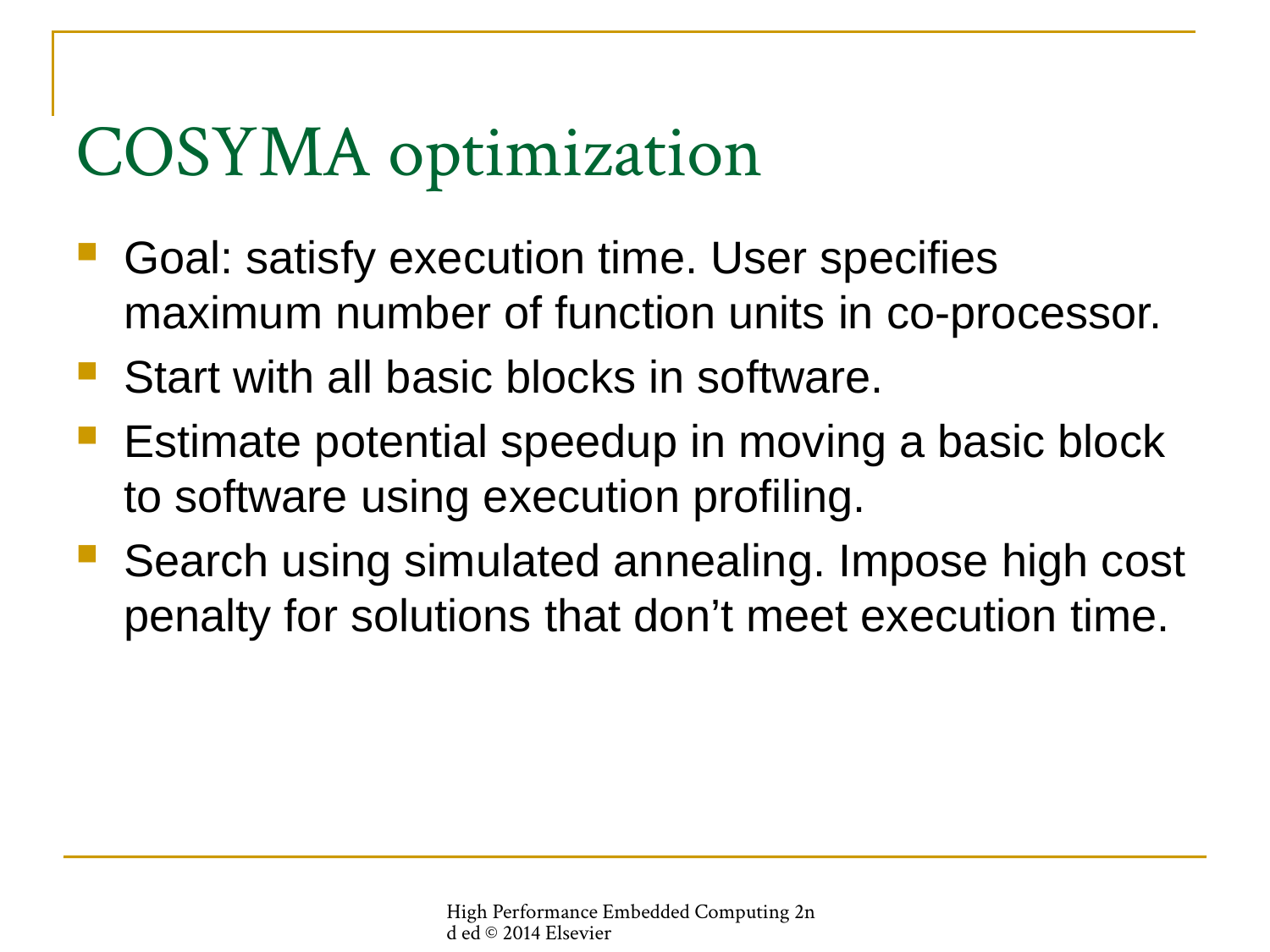

# COSYMA optimization
Goal: satisfy execution time. User specifies maximum number of function units in co-processor.
Start with all basic blocks in software.
Estimate potential speedup in moving a basic block to software using execution profiling.
Search using simulated annealing. Impose high cost penalty for solutions that don’t meet execution time.
High Performance Embedded Computing 2nd ed © 2014 Elsevier